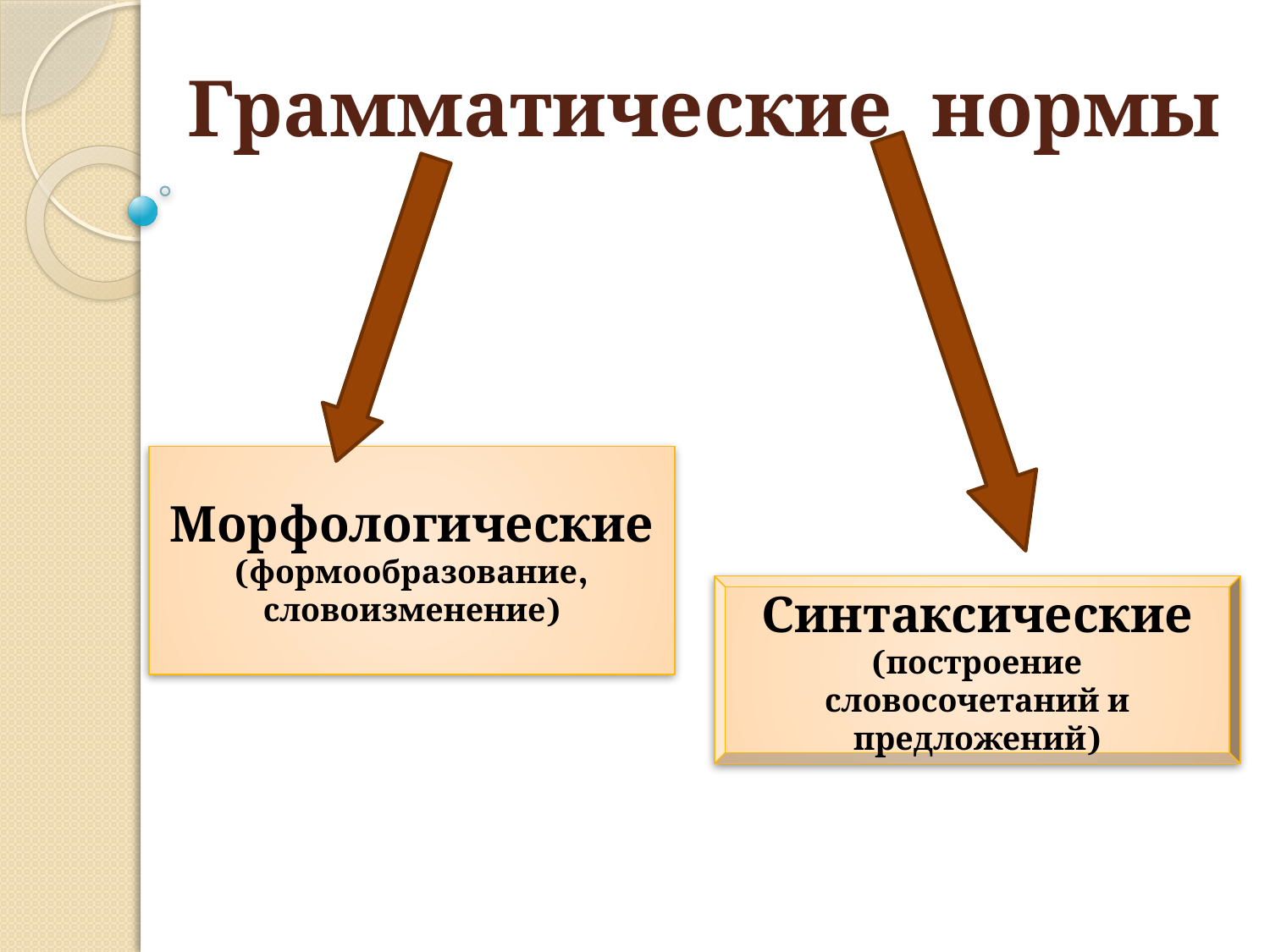

# Грамматические  нормы

Морфологические
(формообразование, словоизменение)
Синтаксические
(построение словосочетаний и предложений)